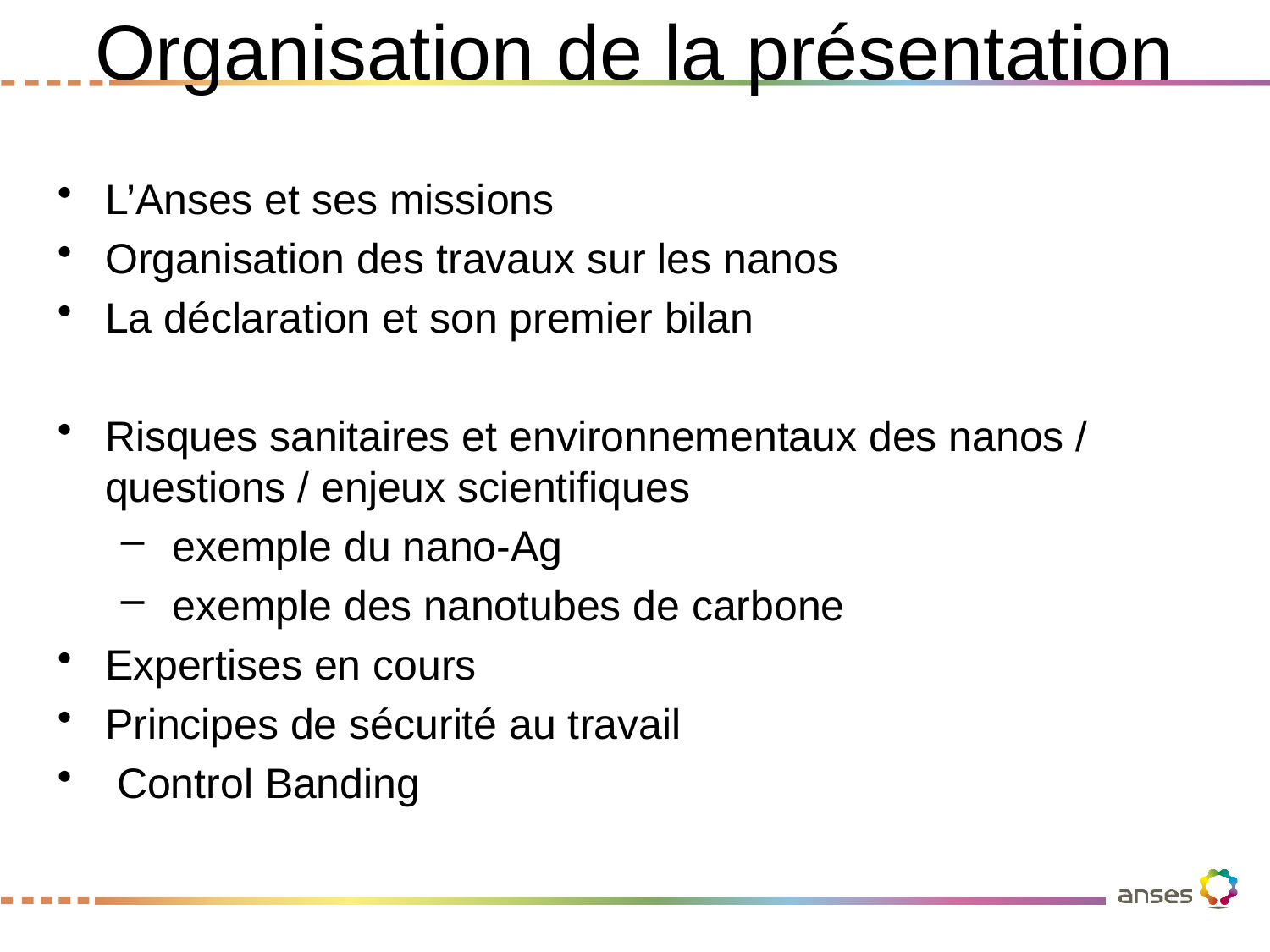

# Organisation de la présentation
L’Anses et ses missions
Organisation des travaux sur les nanos
La déclaration et son premier bilan

Risques sanitaires et environnementaux des nanos / questions / enjeux scientifiques
 exemple du nano-Ag
 exemple des nanotubes de carbone
Expertises en cours
Principes de sécurité au travail
 Control Banding